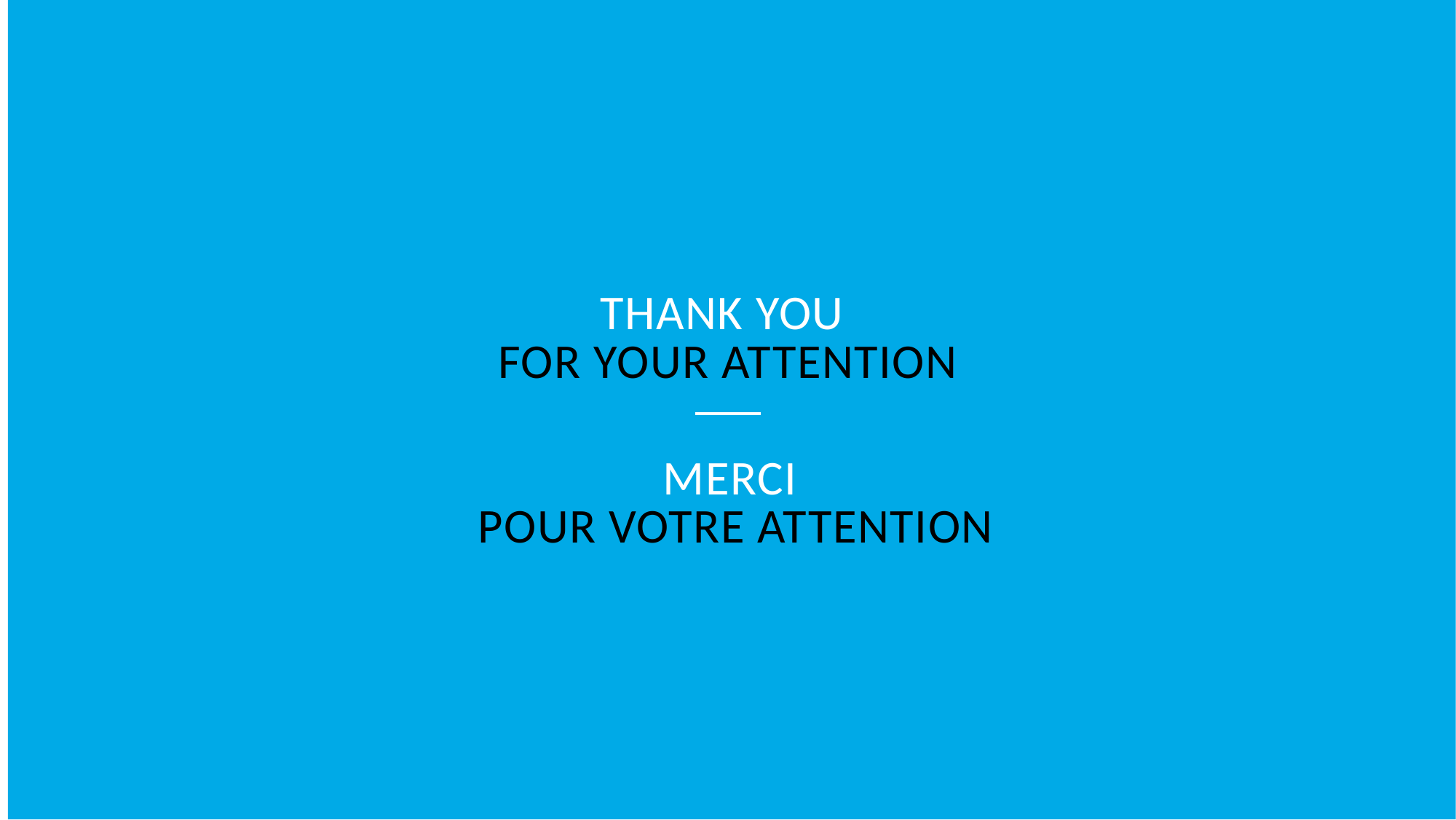

Thank you
for your attention
MERCI
POUR VOTRE attention